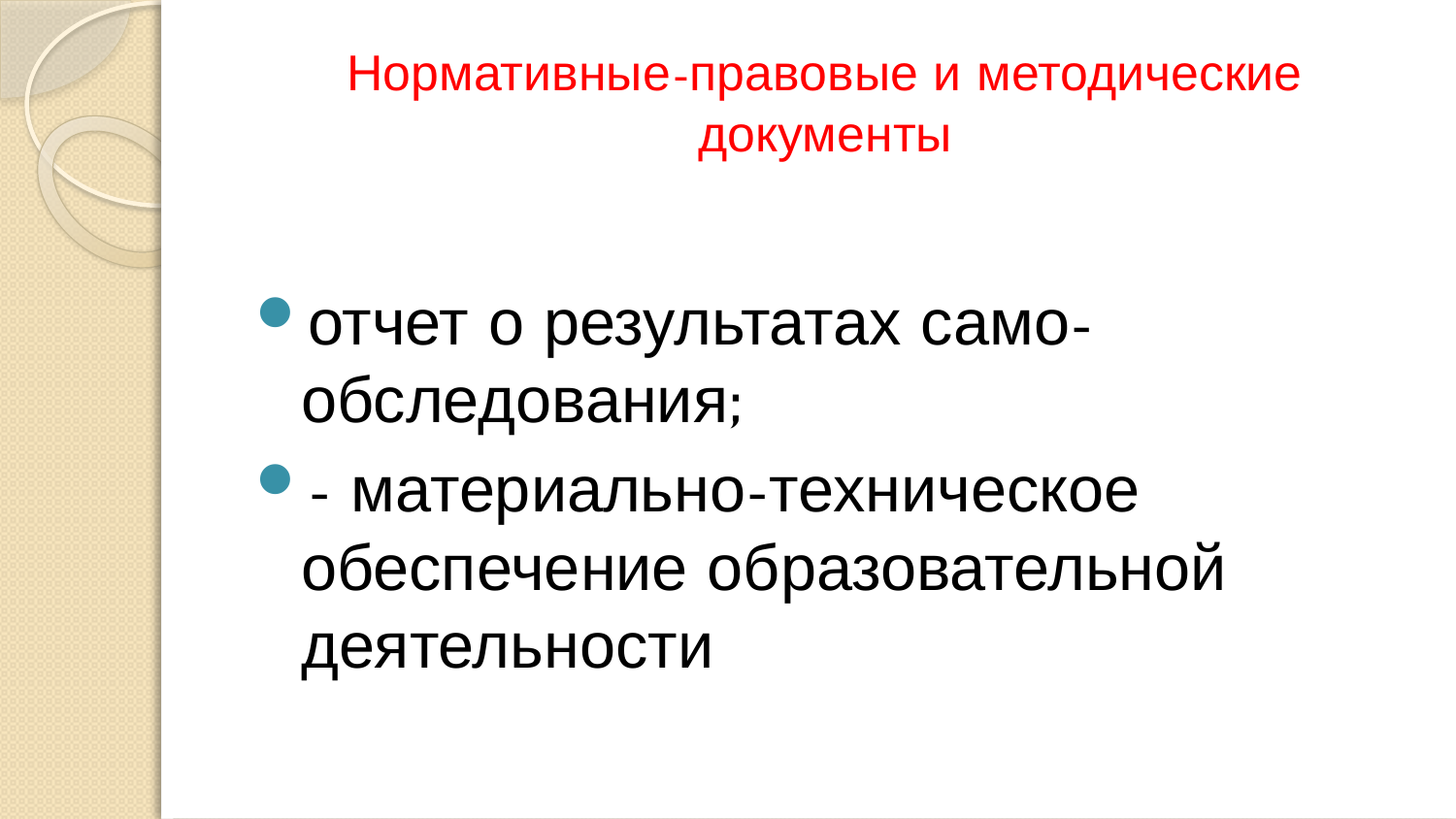

# Нормативные-правовые и методические документы
отчет о результатах само-обследования;
- материально-техническое обеспечение образовательной деятельности